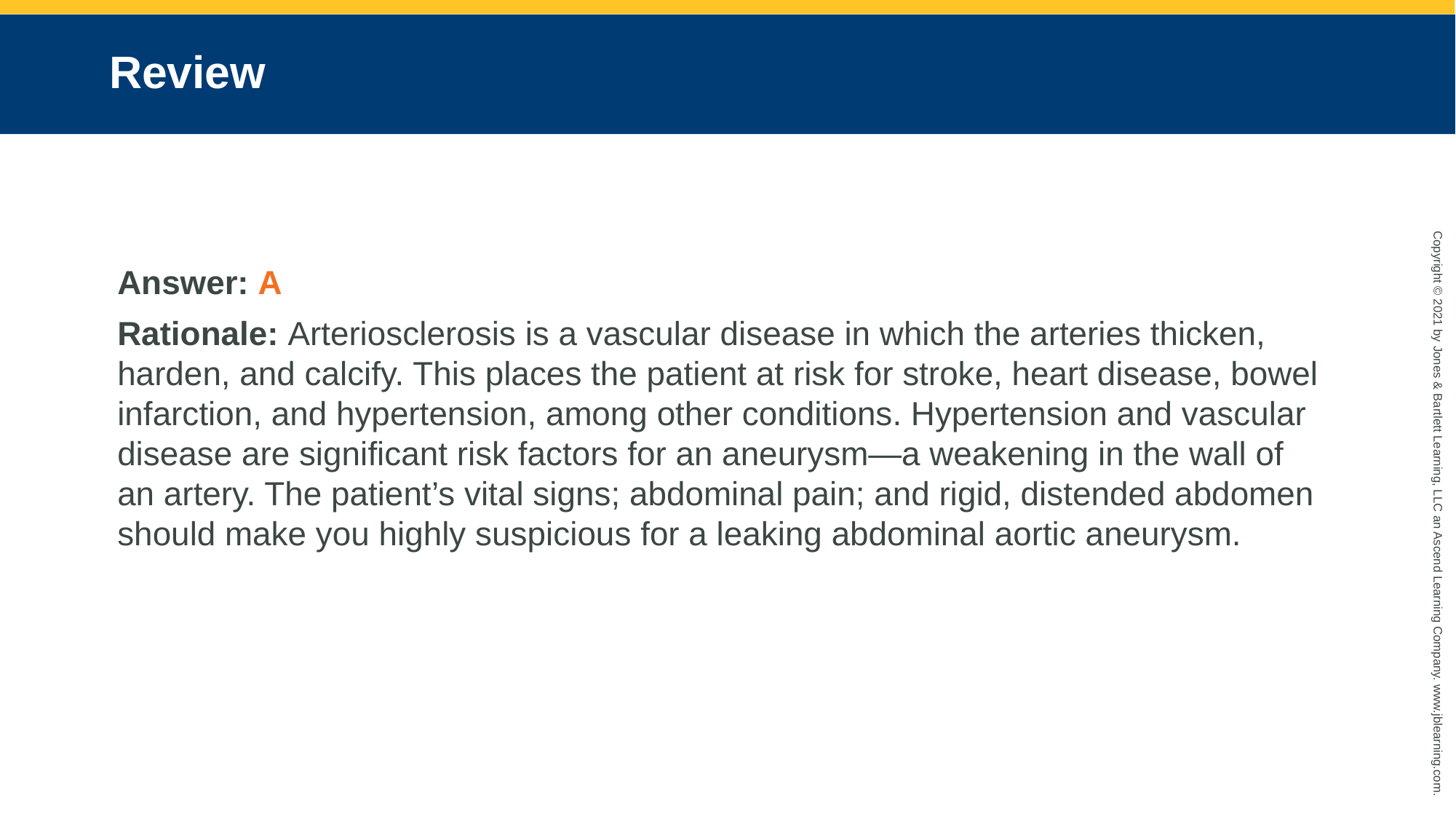

# Review
Answer: A
Rationale: Arteriosclerosis is a vascular disease in which the arteries thicken, harden, and calcify. This places the patient at risk for stroke, heart disease, bowel infarction, and hypertension, among other conditions. Hypertension and vascular disease are significant risk factors for an aneurysm—a weakening in the wall of an artery. The patient’s vital signs; abdominal pain; and rigid, distended abdomen should make you highly suspicious for a leaking abdominal aortic aneurysm.